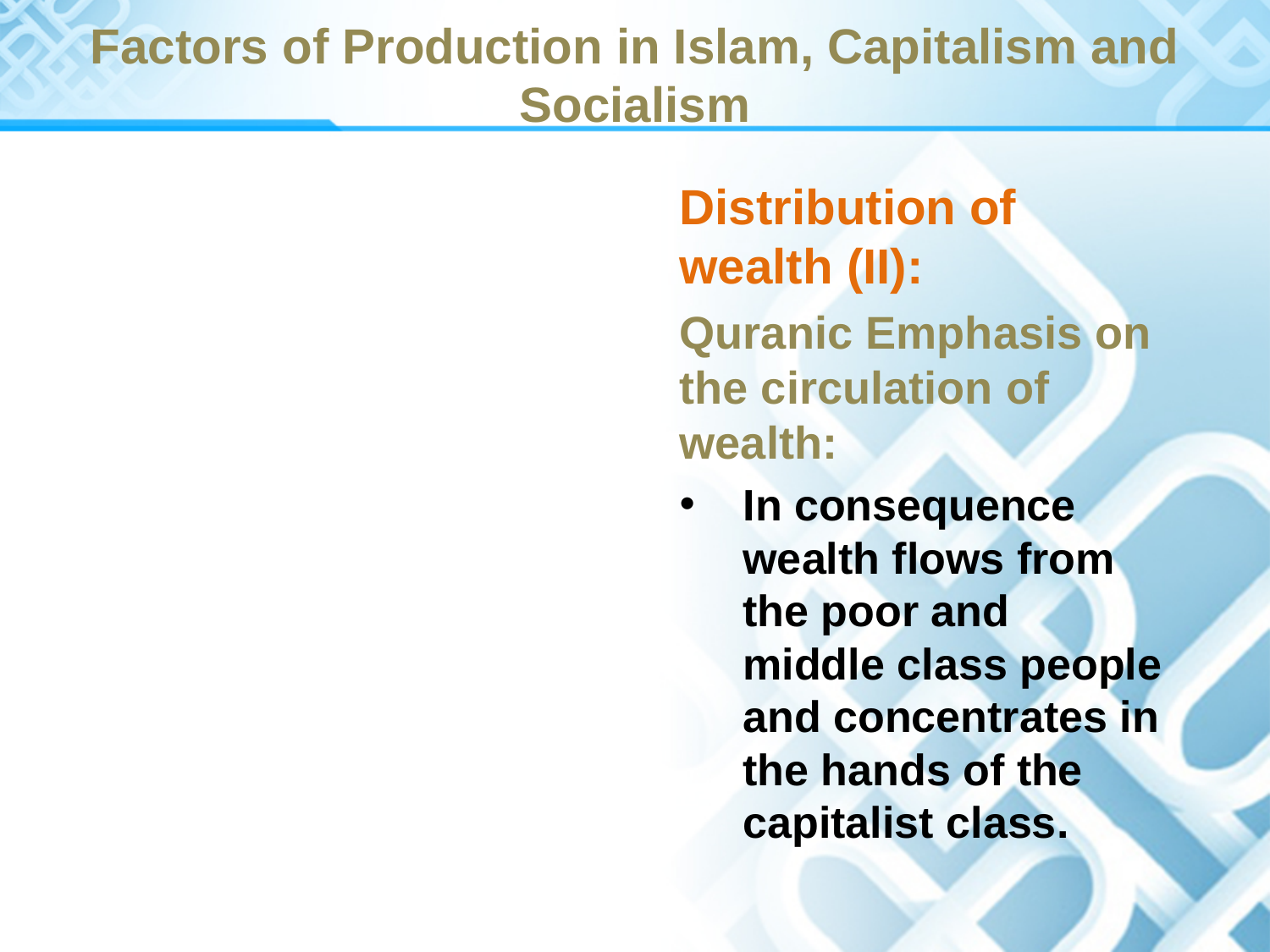

Factors of Production in Islam, Capitalism and Socialism
Distribution of wealth (II):
Quranic Emphasis on the circulation of wealth:
In consequence wealth flows from the poor and middle class people and concentrates in the hands of the capitalist class.